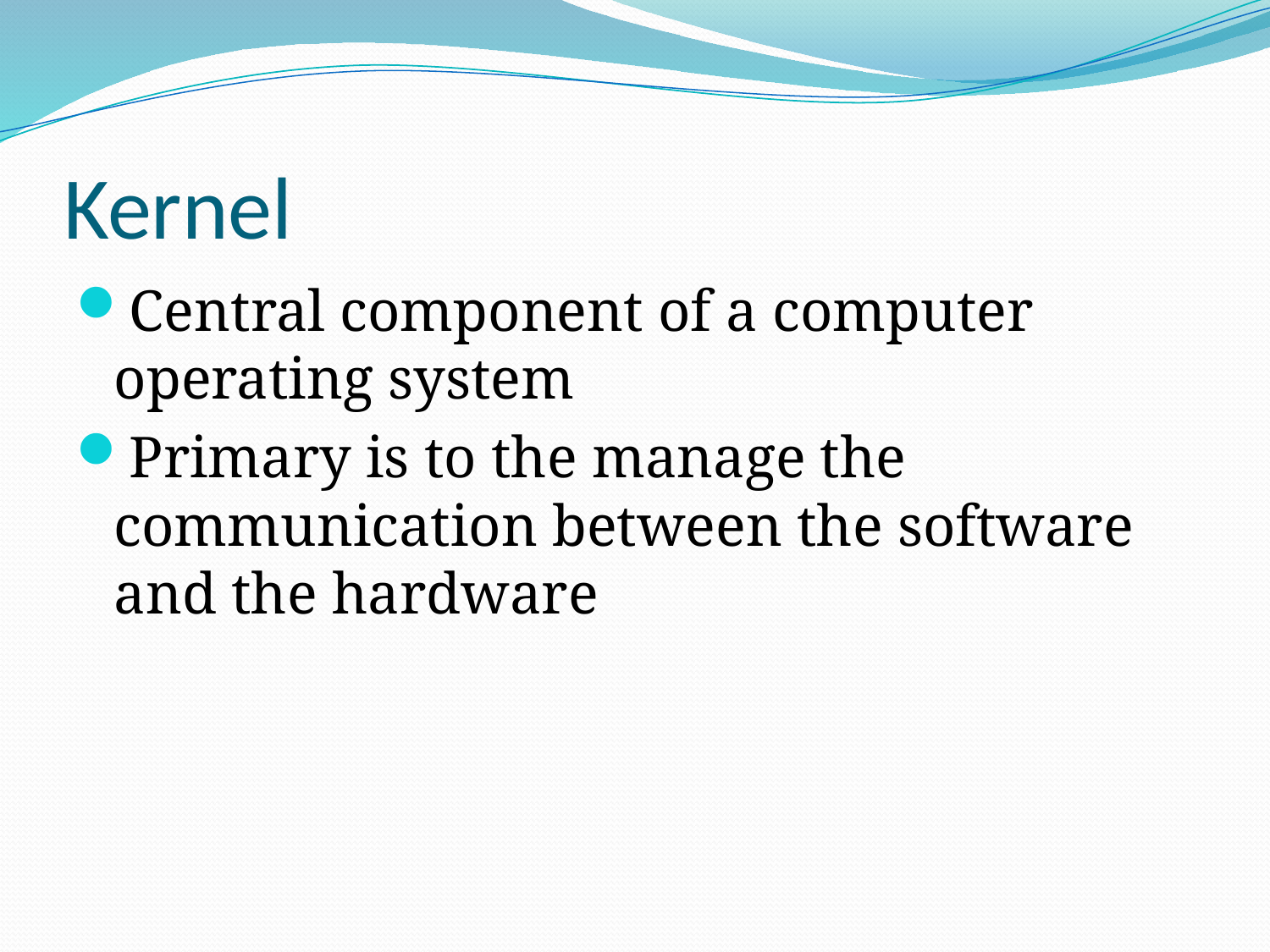

# Kernel
Central component of a computer operating system
Primary is to the manage the communication between the software and the hardware